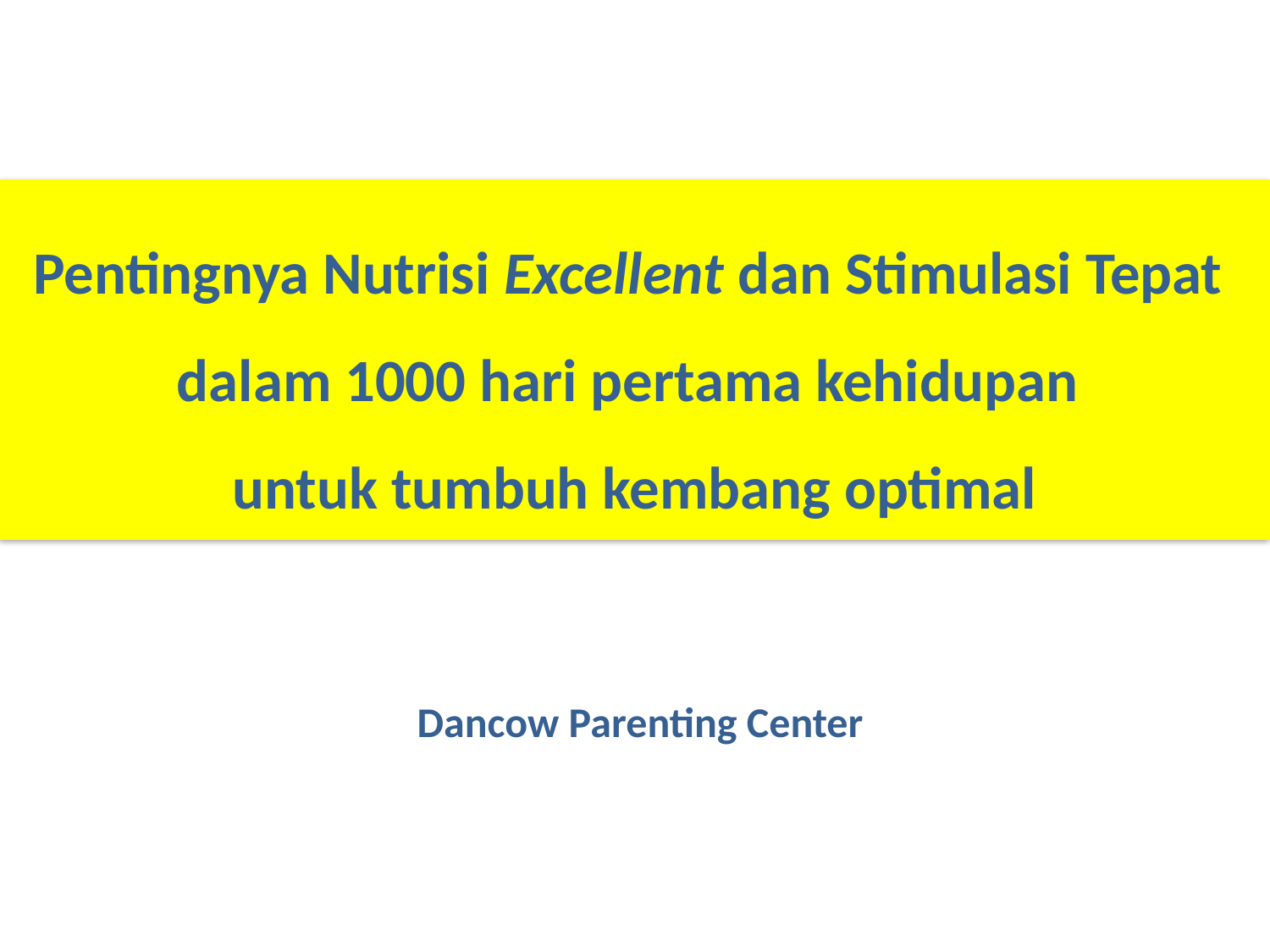

Pentingnya Nutrisi Excellent dan Stimulasi Tepat
dalam 1000 hari pertama kehidupan
untuk tumbuh kembang optimal
Dancow Parenting Center